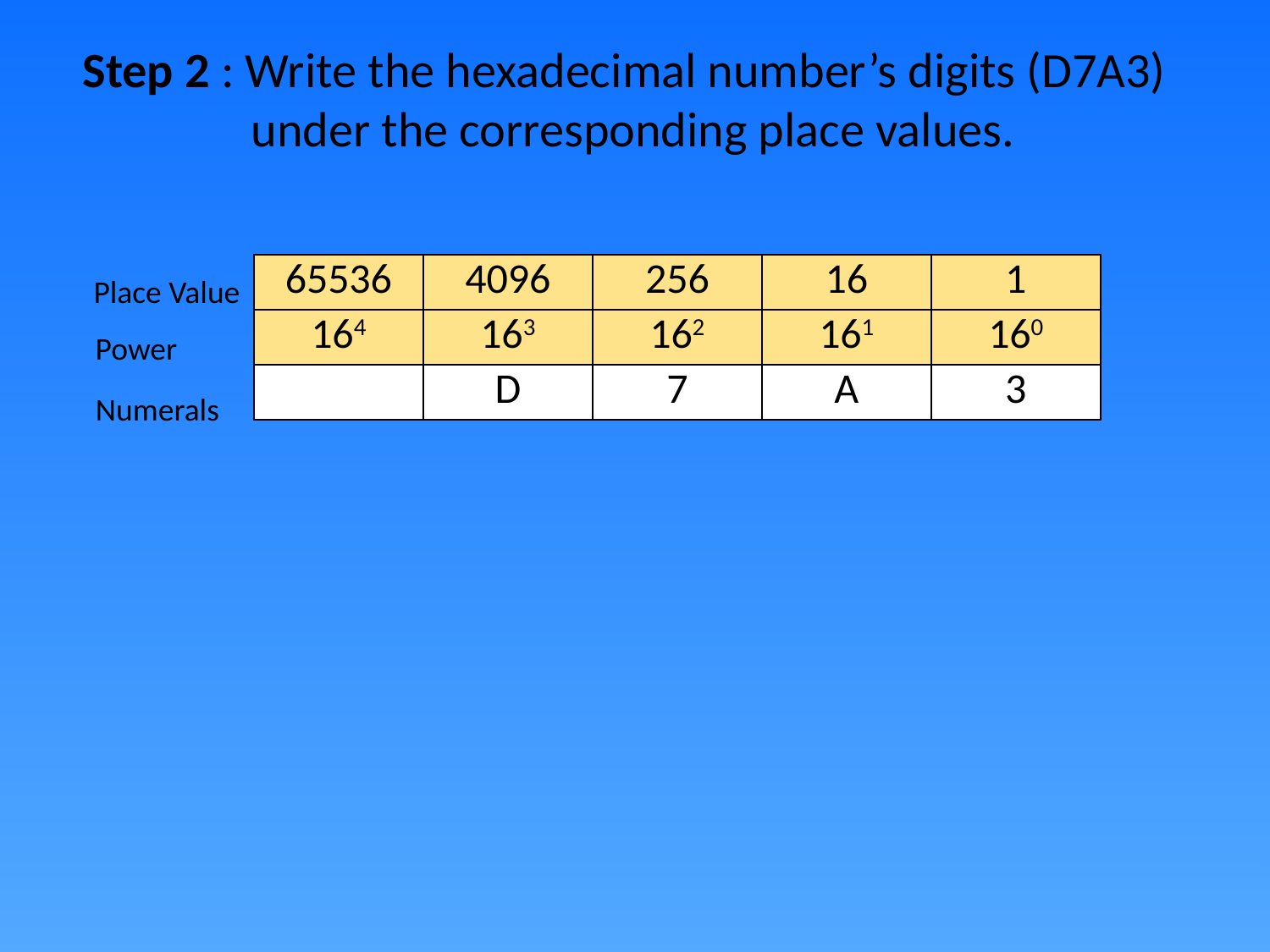

Step 2 : Write the hexadecimal number’s digits (D7A3)
               under the corresponding place values.
| 65536 | 4096 | 256 | 16 | 1 |
| --- | --- | --- | --- | --- |
| 164 | 163 | 162 | 161 | 160 |
|  | D | 7 | A | 3 |
Place Value
Power
Numerals